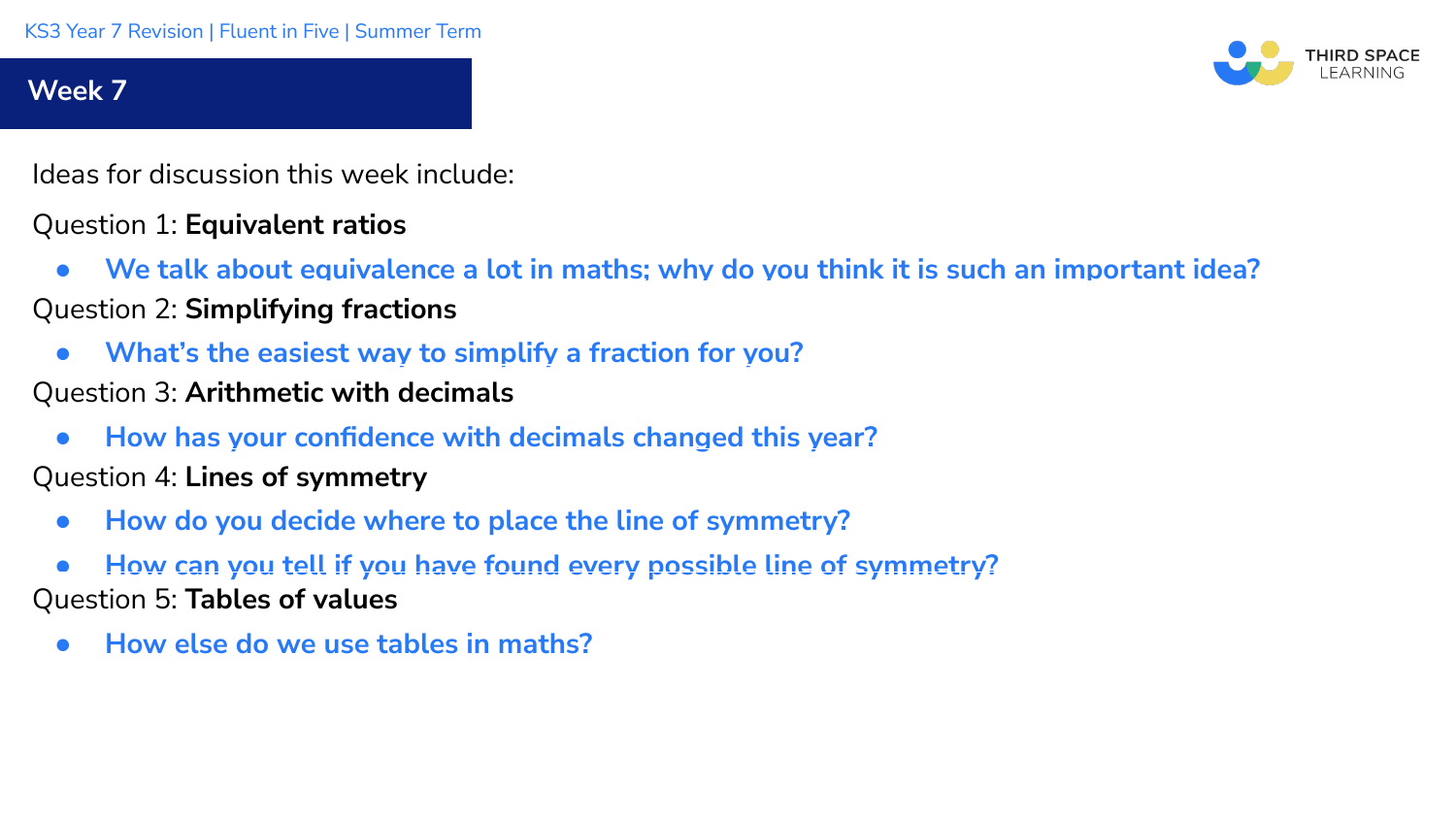

Week 7
| Ideas for discussion this week include: |
| --- |
| Question 1: Equivalent ratios We talk about equivalence a lot in maths; why do you think it is such an important idea? |
| Question 2: Simplifying fractions What’s the easiest way to simplify a fraction for you? |
| Question 3: Arithmetic with decimals How has your confidence with decimals changed this year? |
| Question 4: Lines of symmetry How do you decide where to place the line of symmetry? How can you tell if you have found every possible line of symmetry? |
| Question 5: Tables of values How else do we use tables in maths? |